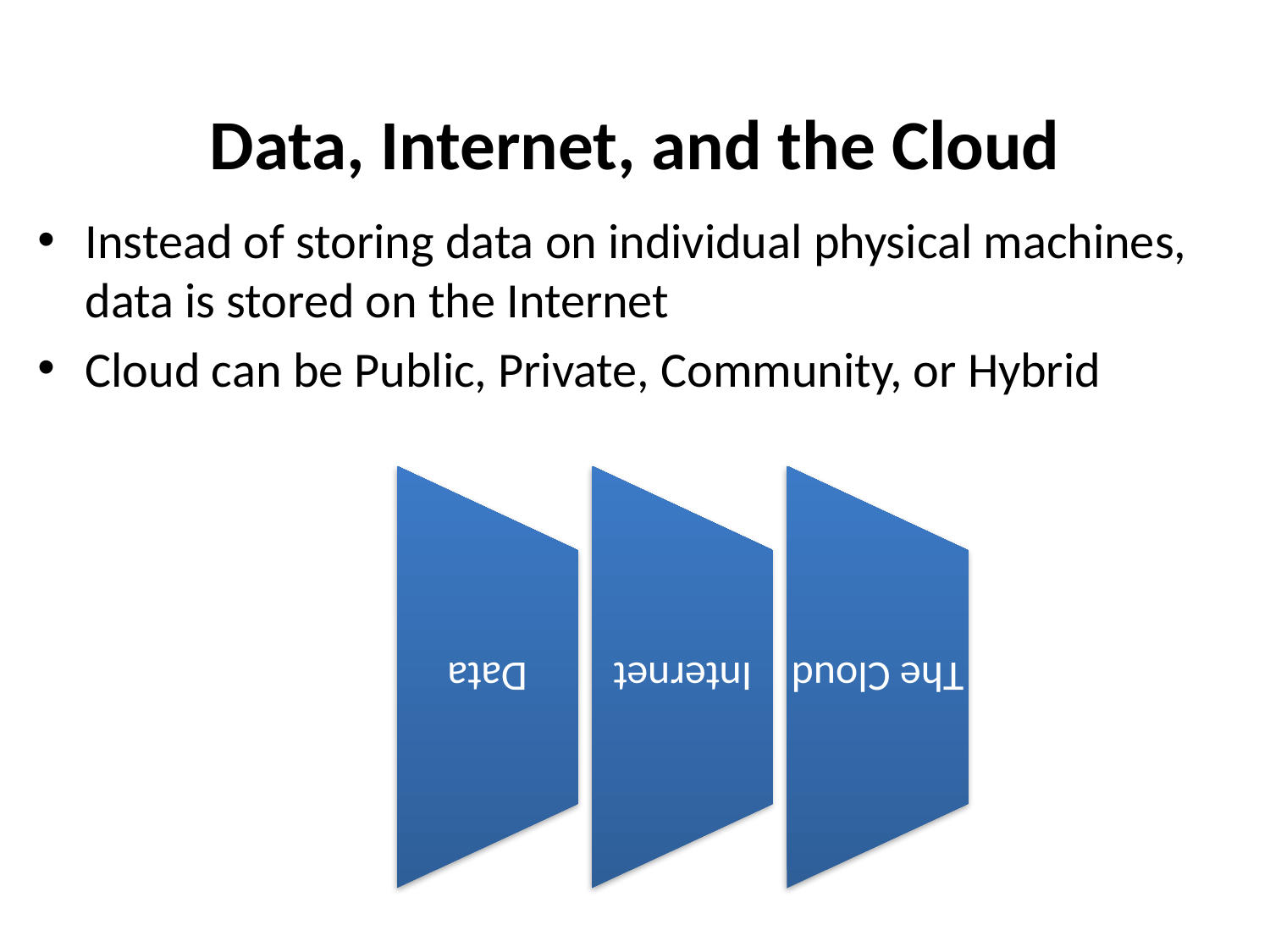

# Data, Internet, and the Cloud
Instead of storing data on individual physical machines, data is stored on the Internet
Cloud can be Public, Private, Community, or Hybrid

Data
Internet
The Cloud